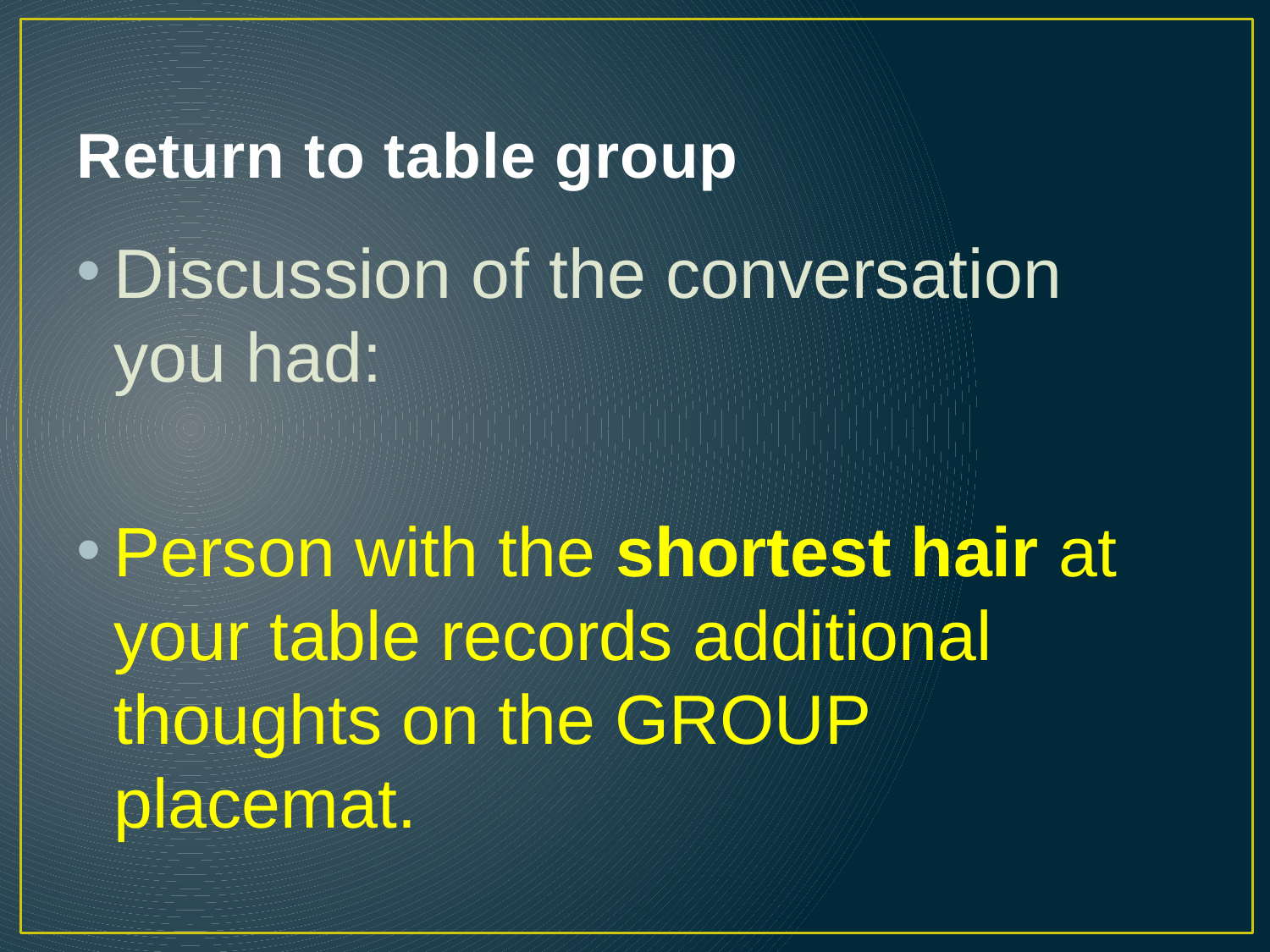

# Return to table group
Discussion of the conversation you had:

Person with the shortest hair at your table records additional thoughts on the GROUP placemat.